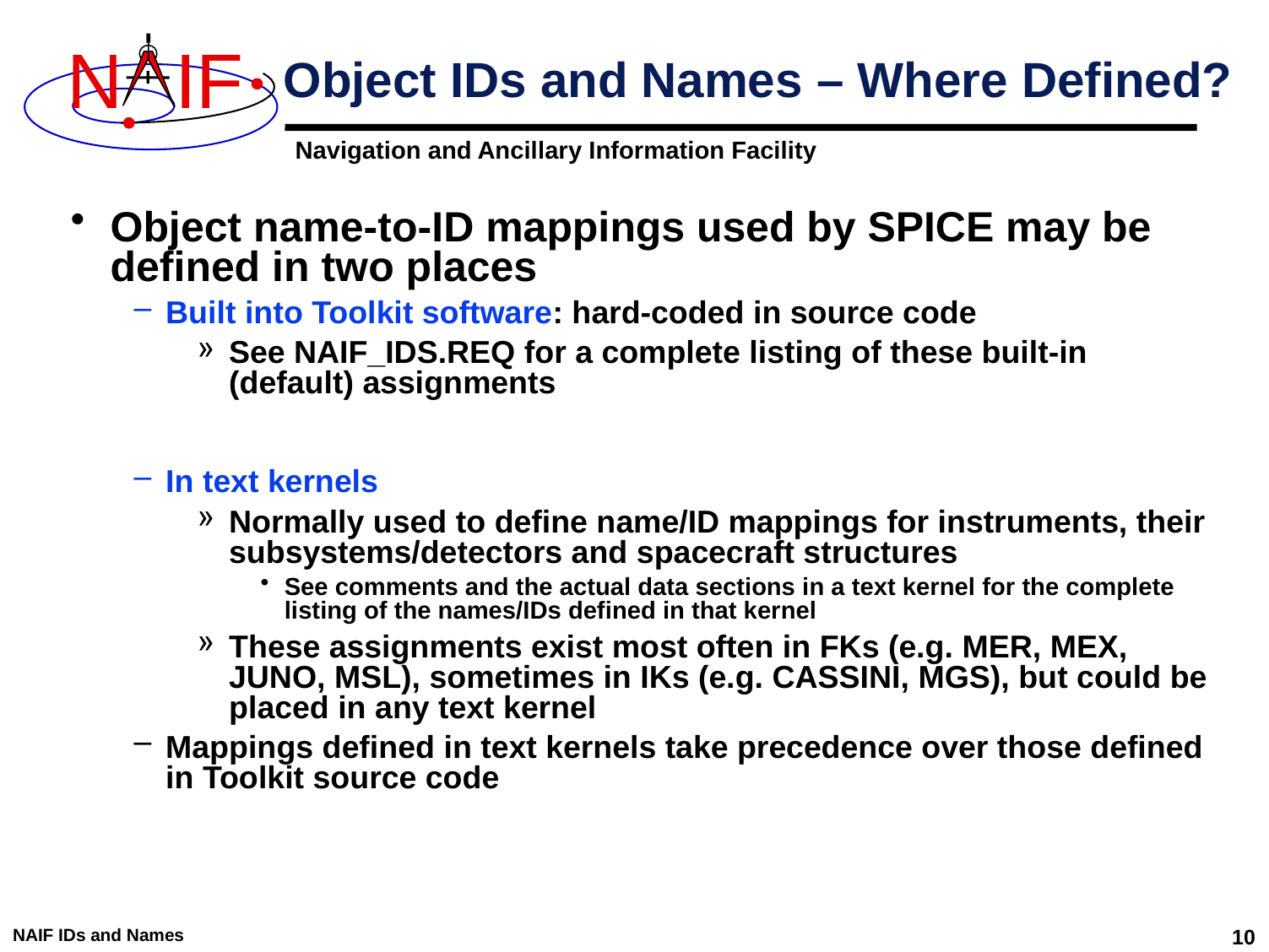

# Object IDs and Names – Where Defined?
Object name-to-ID mappings used by SPICE may be defined in two places
Built into Toolkit software: hard-coded in source code
See NAIF_IDS.REQ for a complete listing of these built-in (default) assignments

In text kernels
Normally used to define name/ID mappings for instruments, their subsystems/detectors and spacecraft structures
See comments and the actual data sections in a text kernel for the complete listing of the names/IDs defined in that kernel
These assignments exist most often in FKs (e.g. MER, MEX, JUNO, MSL), sometimes in IKs (e.g. CASSINI, MGS), but could be placed in any text kernel
Mappings defined in text kernels take precedence over those defined in Toolkit source code
NAIF IDs and Names
10